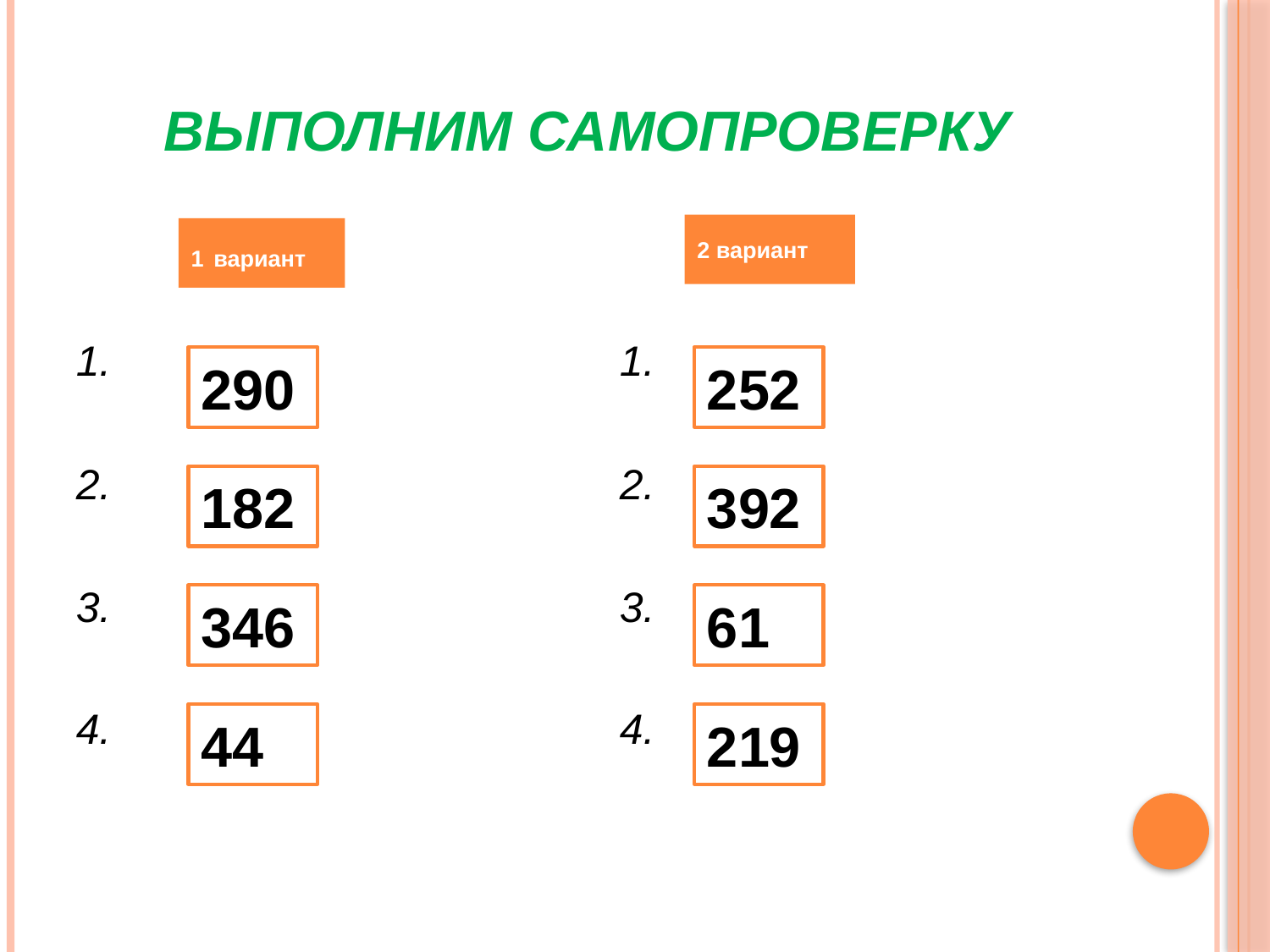

# Выполним самопроверку

2 вариант
1 вариант

1.

2.

3.

4.
1.

2.

3.

4.
290
252
182
392
346
61
44
219